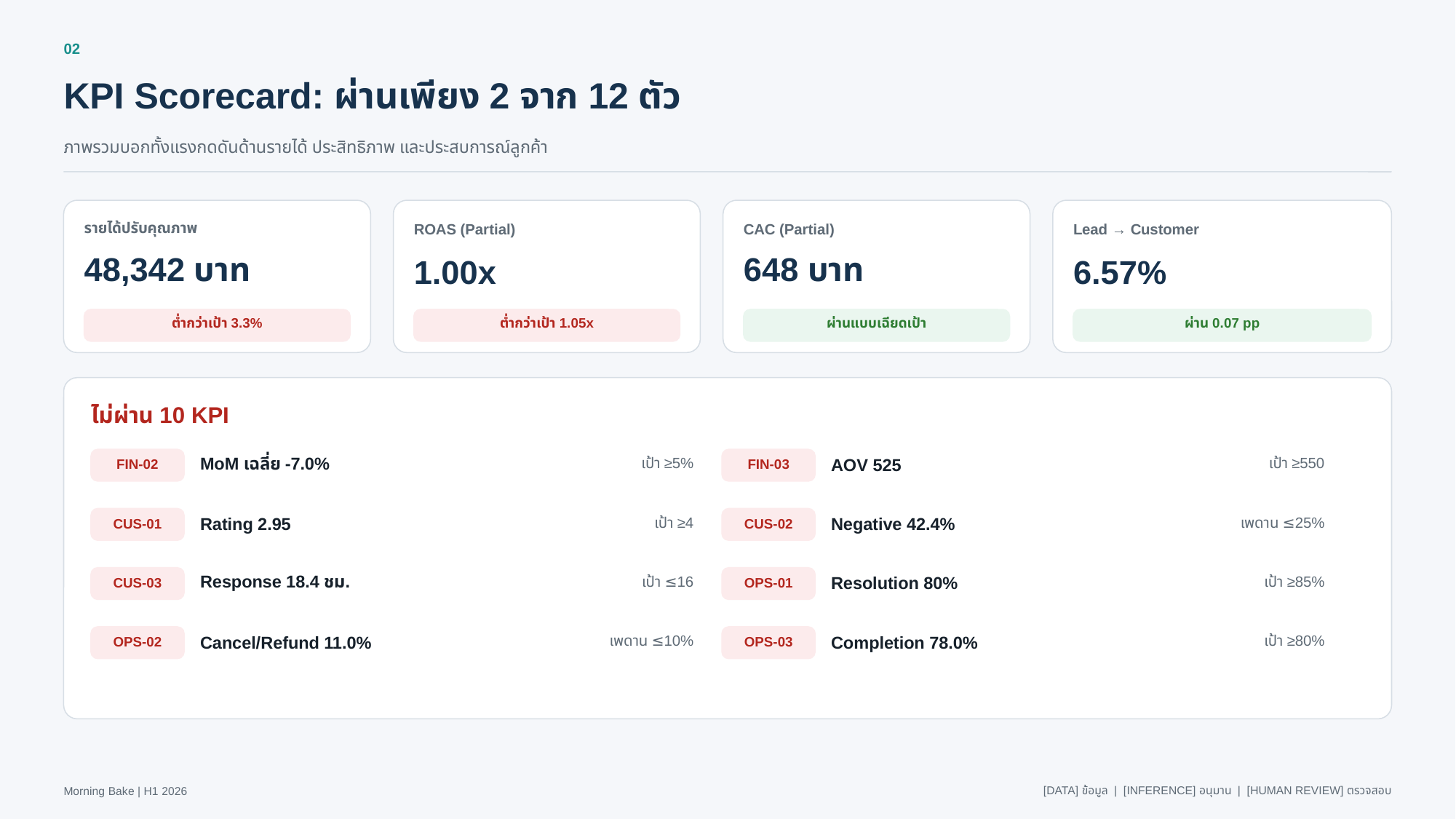

02
KPI Scorecard: ผ่านเพียง 2 จาก 12 ตัว
ภาพรวมบอกทั้งแรงกดดันด้านรายได้ ประสิทธิภาพ และประสบการณ์ลูกค้า

รายได้ปรับคุณภาพ
ROAS (Partial)
CAC (Partial)
Lead → Customer
48,342 บาท
1.00x
648 บาท
6.57%

ต่ำกว่าเป้า 3.3%
ต่ำกว่าเป้า 1.05x
ผ่านแบบเฉียดเป้า
ผ่าน 0.07 pp

ไม่ผ่าน 10 KPI

MoM เฉลี่ย -7.0%
เป้า ≥5%

AOV 525
เป้า ≥550
FIN-02
FIN-03

Rating 2.95
เป้า ≥4

Negative 42.4%
เพดาน ≤25%
CUS-01
CUS-02

Response 18.4 ชม.
เป้า ≤16

Resolution 80%
เป้า ≥85%
CUS-03
OPS-01

Cancel/Refund 11.0%
เพดาน ≤10%

Completion 78.0%
เป้า ≥80%
OPS-02
OPS-03
Morning Bake | H1 2026
[DATA] ข้อมูล  |  [INFERENCE] อนุมาน  |  [HUMAN REVIEW] ตรวจสอบ